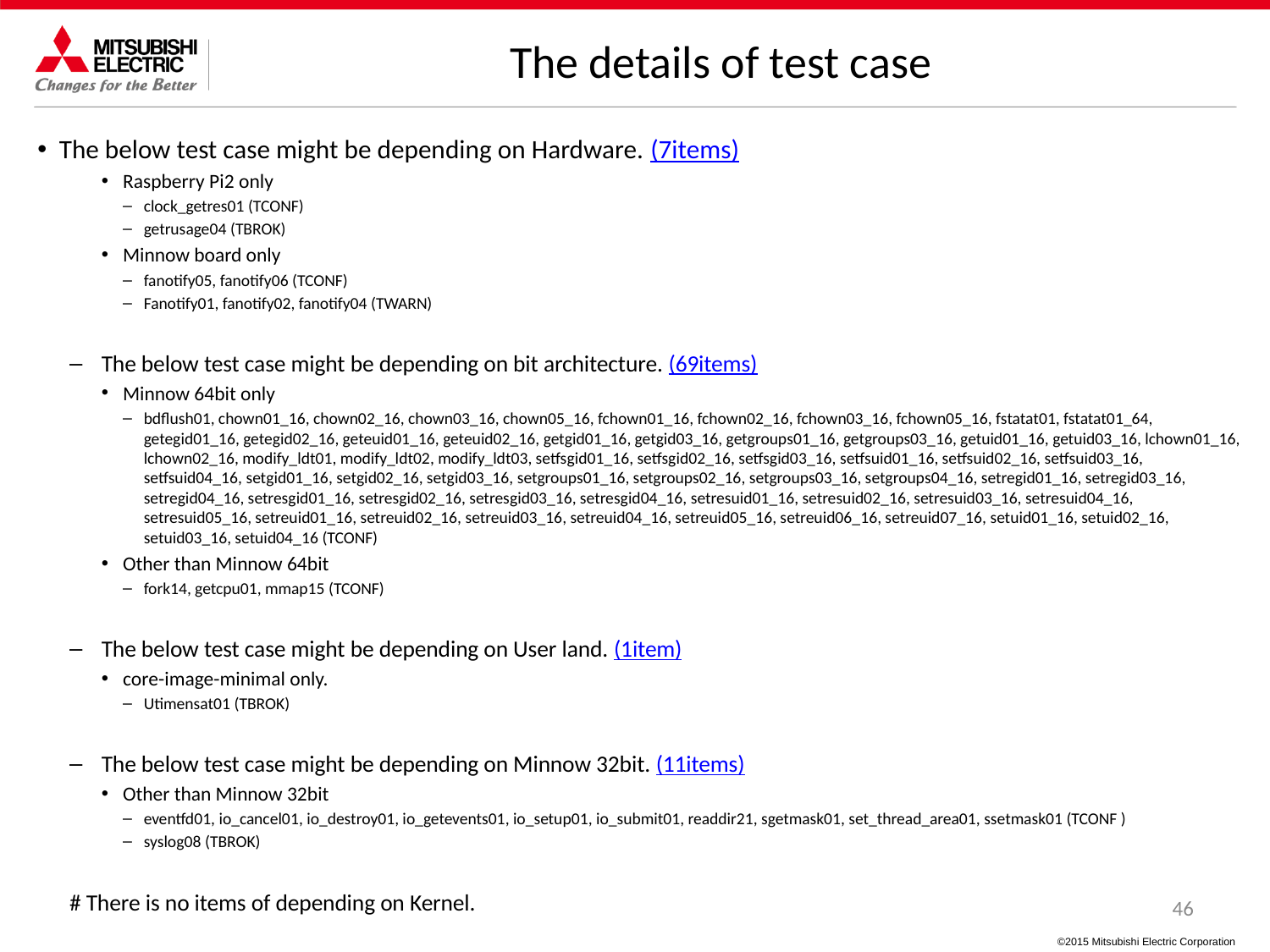

# The details of test case
The below test case might be depending on Hardware. (7items)
Raspberry Pi2 only
clock_getres01 (TCONF)
getrusage04 (TBROK)
Minnow board only
fanotify05, fanotify06 (TCONF)
Fanotify01, fanotify02, fanotify04 (TWARN)

The below test case might be depending on bit architecture. (69items)
Minnow 64bit only
bdflush01, chown01_16, chown02_16, chown03_16, chown05_16, fchown01_16, fchown02_16, fchown03_16, fchown05_16, fstatat01, fstatat01_64, getegid01_16, getegid02_16, geteuid01_16, geteuid02_16, getgid01_16, getgid03_16, getgroups01_16, getgroups03_16, getuid01_16, getuid03_16, lchown01_16, lchown02_16, modify_ldt01, modify_ldt02, modify_ldt03, setfsgid01_16, setfsgid02_16, setfsgid03_16, setfsuid01_16, setfsuid02_16, setfsuid03_16, setfsuid04_16, setgid01_16, setgid02_16, setgid03_16, setgroups01_16, setgroups02_16, setgroups03_16, setgroups04_16, setregid01_16, setregid03_16, setregid04_16, setresgid01_16, setresgid02_16, setresgid03_16, setresgid04_16, setresuid01_16, setresuid02_16, setresuid03_16, setresuid04_16, setresuid05_16, setreuid01_16, setreuid02_16, setreuid03_16, setreuid04_16, setreuid05_16, setreuid06_16, setreuid07_16, setuid01_16, setuid02_16, setuid03_16, setuid04_16 (TCONF)
Other than Minnow 64bit
fork14, getcpu01, mmap15 (TCONF)

The below test case might be depending on User land. (1item)
core-image-minimal only.
Utimensat01 (TBROK)

The below test case might be depending on Minnow 32bit. (11items)
Other than Minnow 32bit
eventfd01, io_cancel01, io_destroy01, io_getevents01, io_setup01, io_submit01, readdir21, sgetmask01, set_thread_area01, ssetmask01 (TCONF )
syslog08 (TBROK)

# There is no items of depending on Kernel.
46